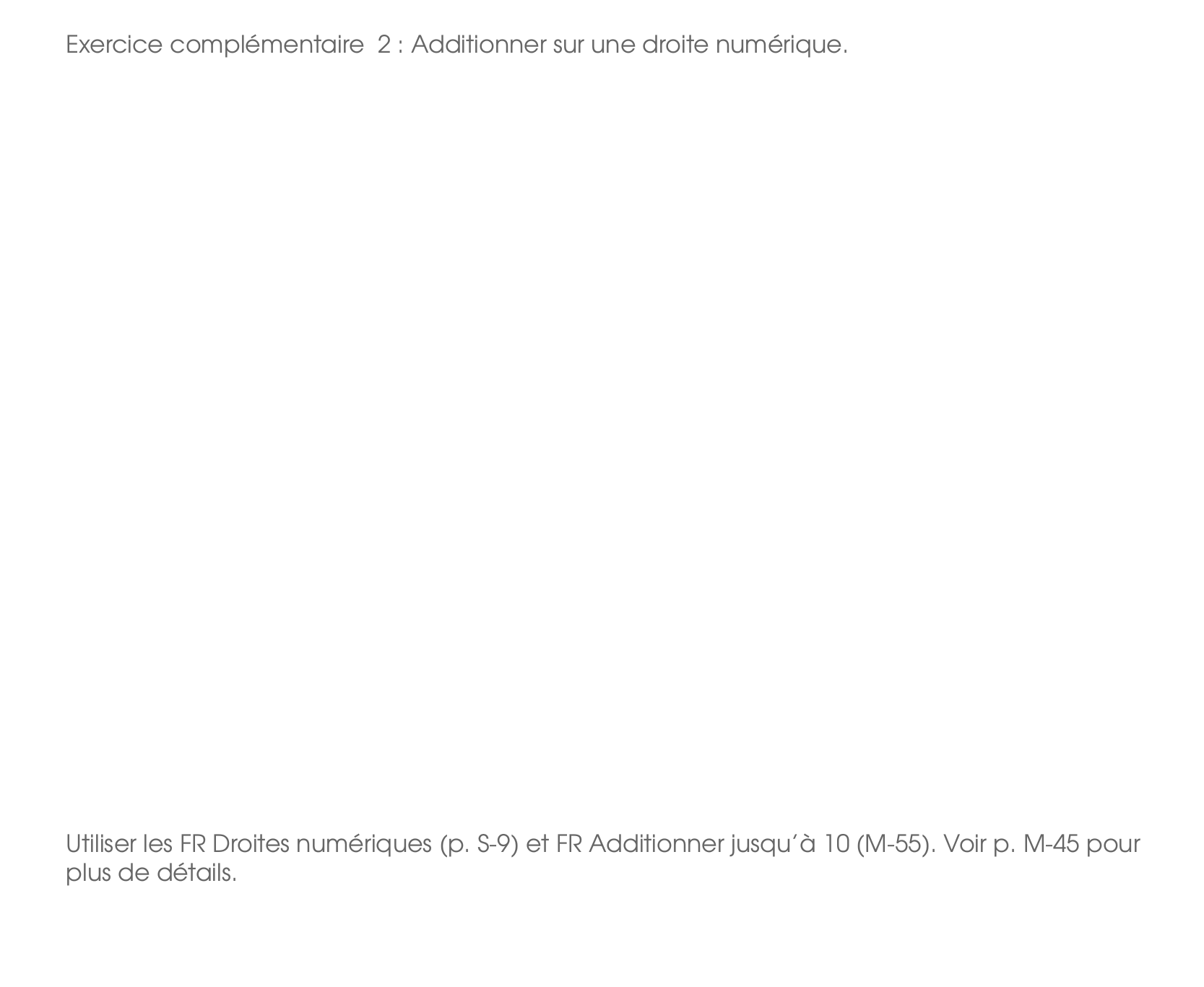

Exercice complémentaire  2 : Additionner sur une droite numérique.
Utiliser les FR Droites numériques (p. S-9) et FR Additionner jusqu’à 10 (M-55). Voir p. M-45 pour plus de détails.